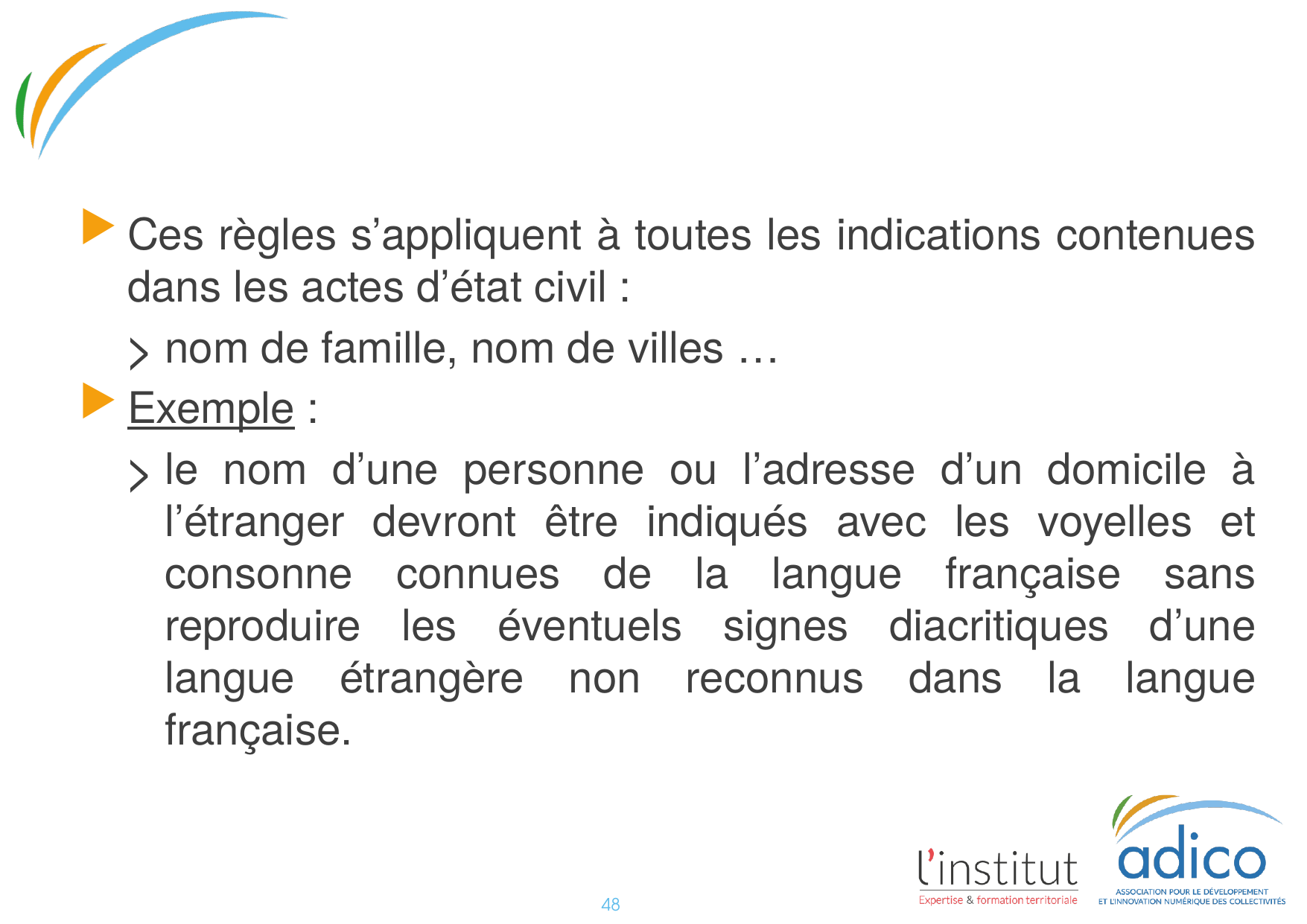

#

Ces règles s’appliquent à toutes les indications contenues dans les actes d’état civil :
nom de famille, nom de villes …
Exemple :
le nom d’une personne ou l’adresse d’un domicile à l’étranger devront être indiqués avec les voyelles et consonne connues de la langue française sans reproduire les éventuels signes diacritiques d’une langue étrangère non reconnus dans la langue française.